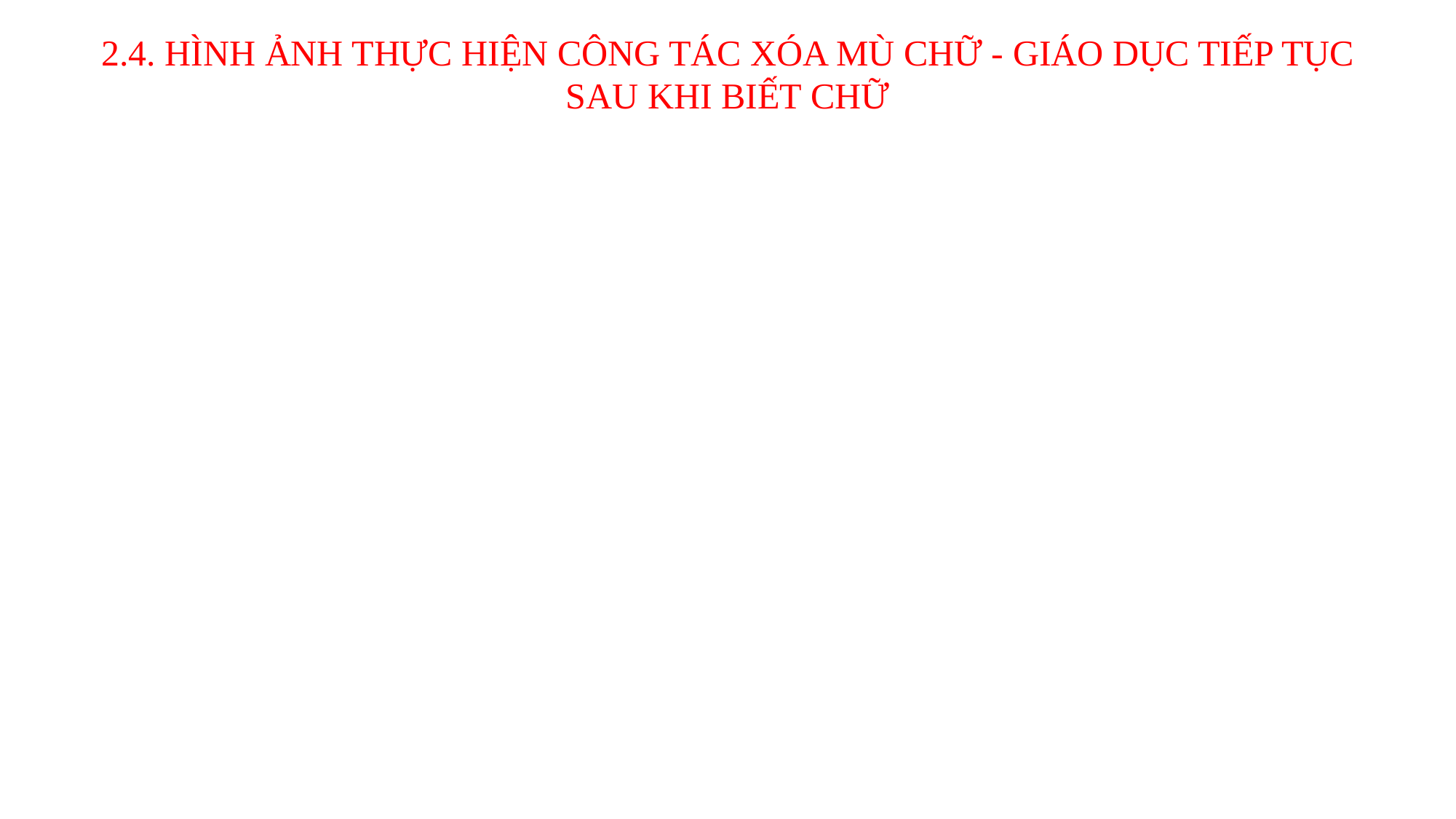

2.4. HÌNH ẢNH THỰC HIỆN CÔNG TÁC XÓA MÙ CHỮ - GIÁO DỤC TIẾP TỤC SAU KHI BIẾT CHỮ